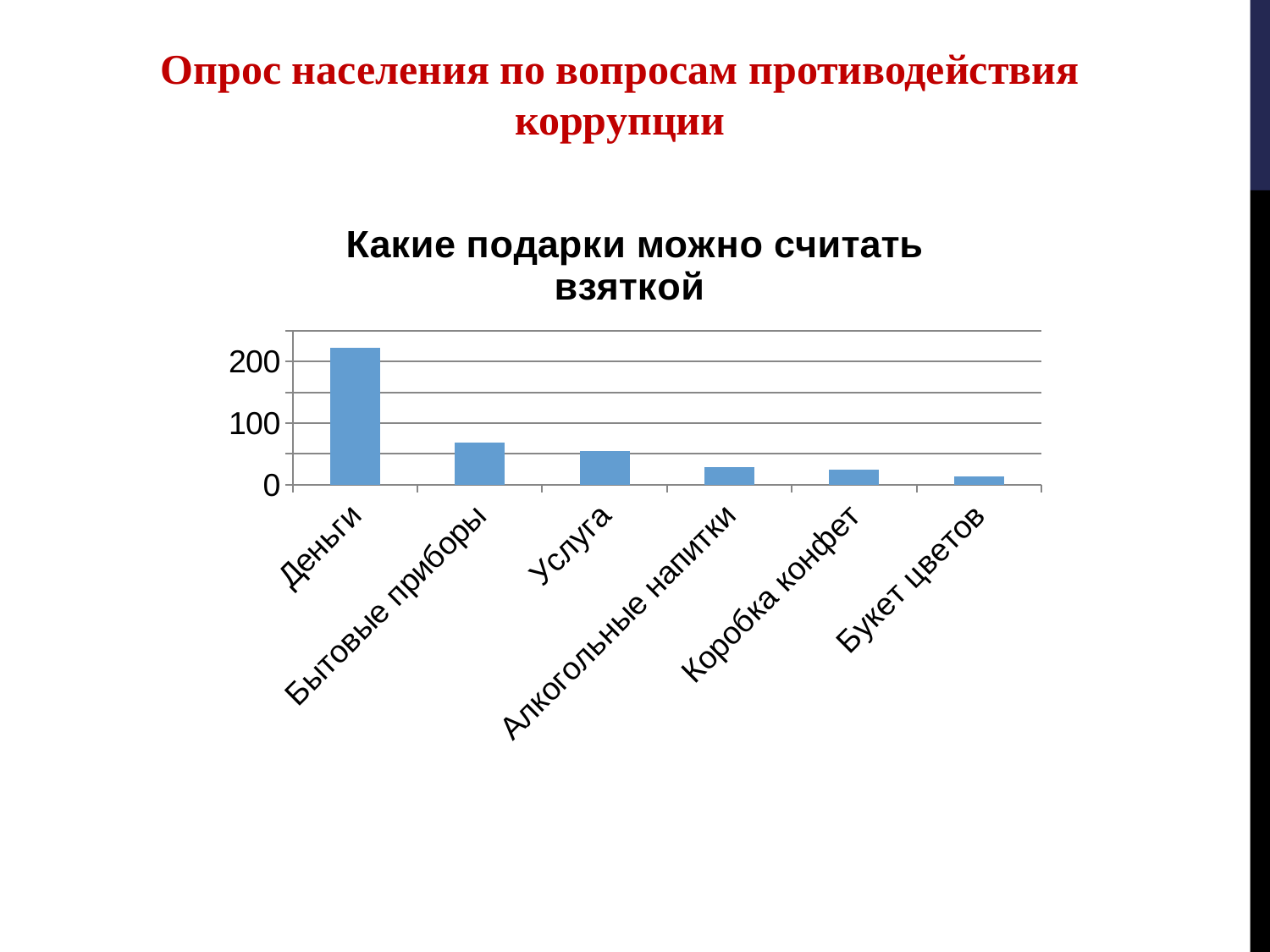

Опрос населения по вопросам противодействия коррупции

### Chart: Какие подарки можно считать взяткой

| Category | Ряд 1 |
|---|---|
| Деньги | 222.0 |
| Бытовые приборы | 69.0 |
| Услуга | 54.0 |
| Алкогольные напитки | 29.0 |
| Коробка конфет | 24.0 |
| Букет цветов | 14.0 |